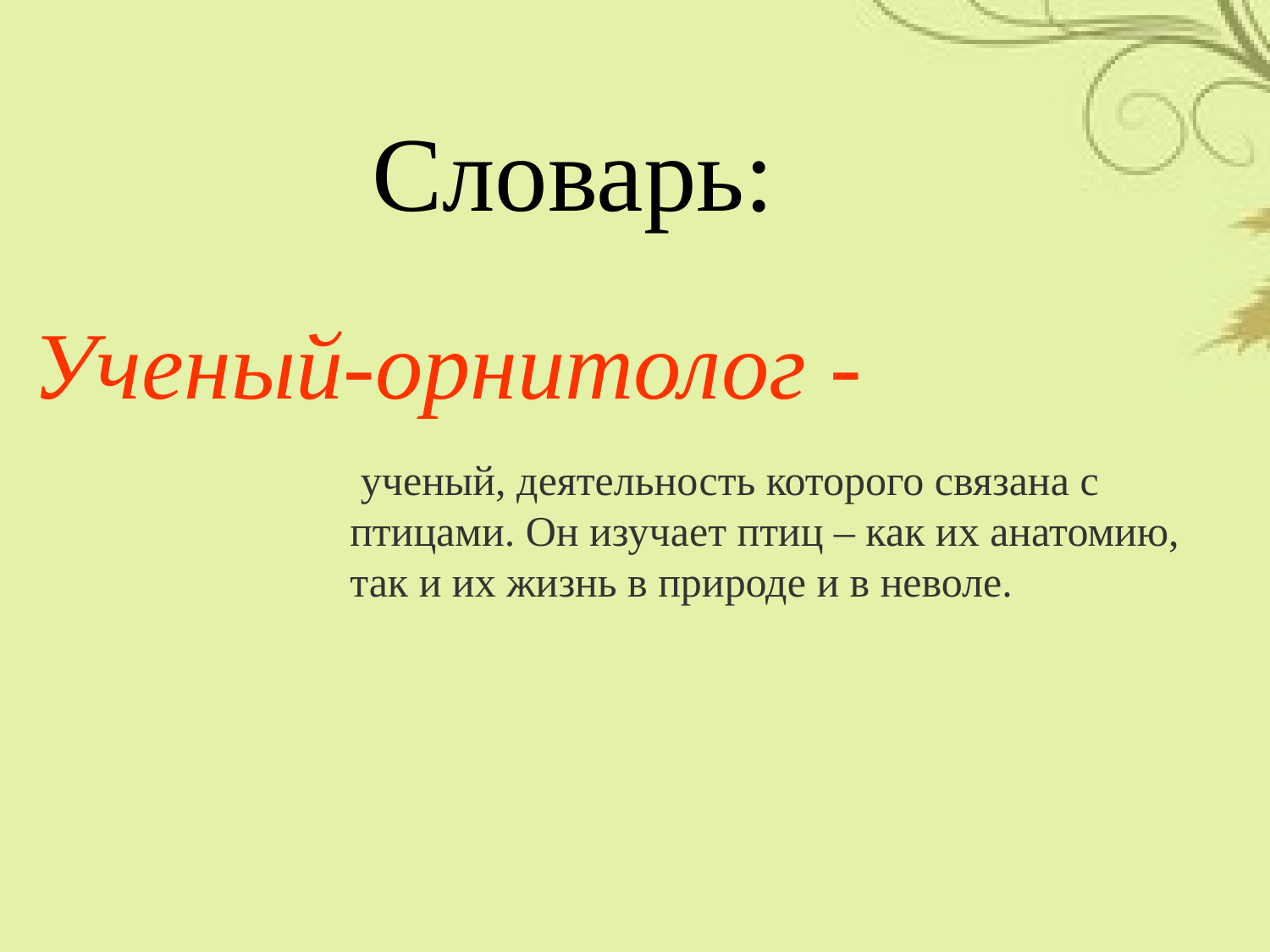

Словарь:
Ученый-орнитолог -
 ученый, деятельность которого связана с птицами. Он изучает птиц – как их анатомию, так и их жизнь в природе и в неволе.